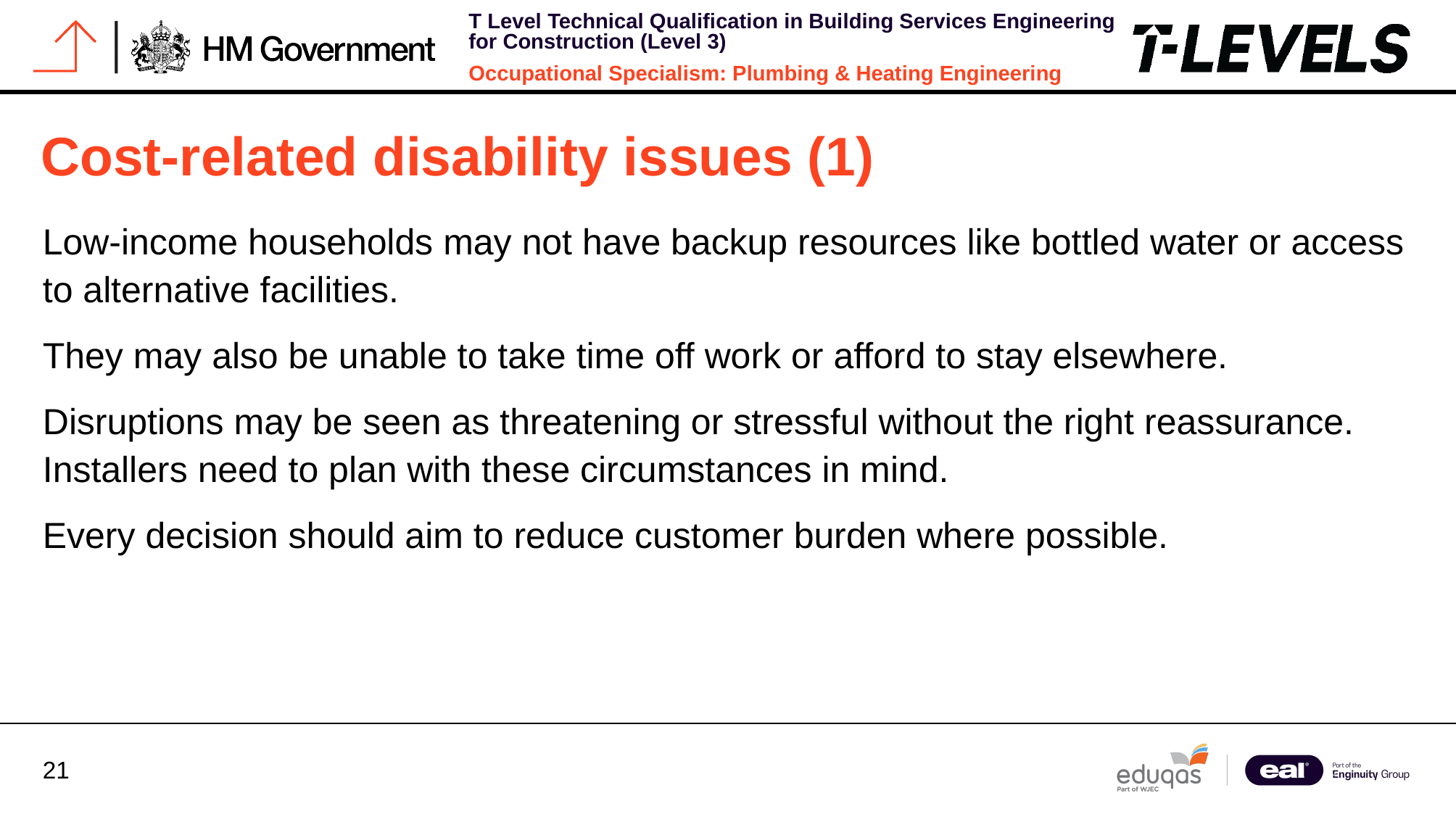

# Cost-related disability issues (1)
Low-income households may not have backup resources like bottled water or access to alternative facilities.
They may also be unable to take time off work or afford to stay elsewhere.
Disruptions may be seen as threatening or stressful without the right reassurance. Installers need to plan with these circumstances in mind.
Every decision should aim to reduce customer burden where possible.